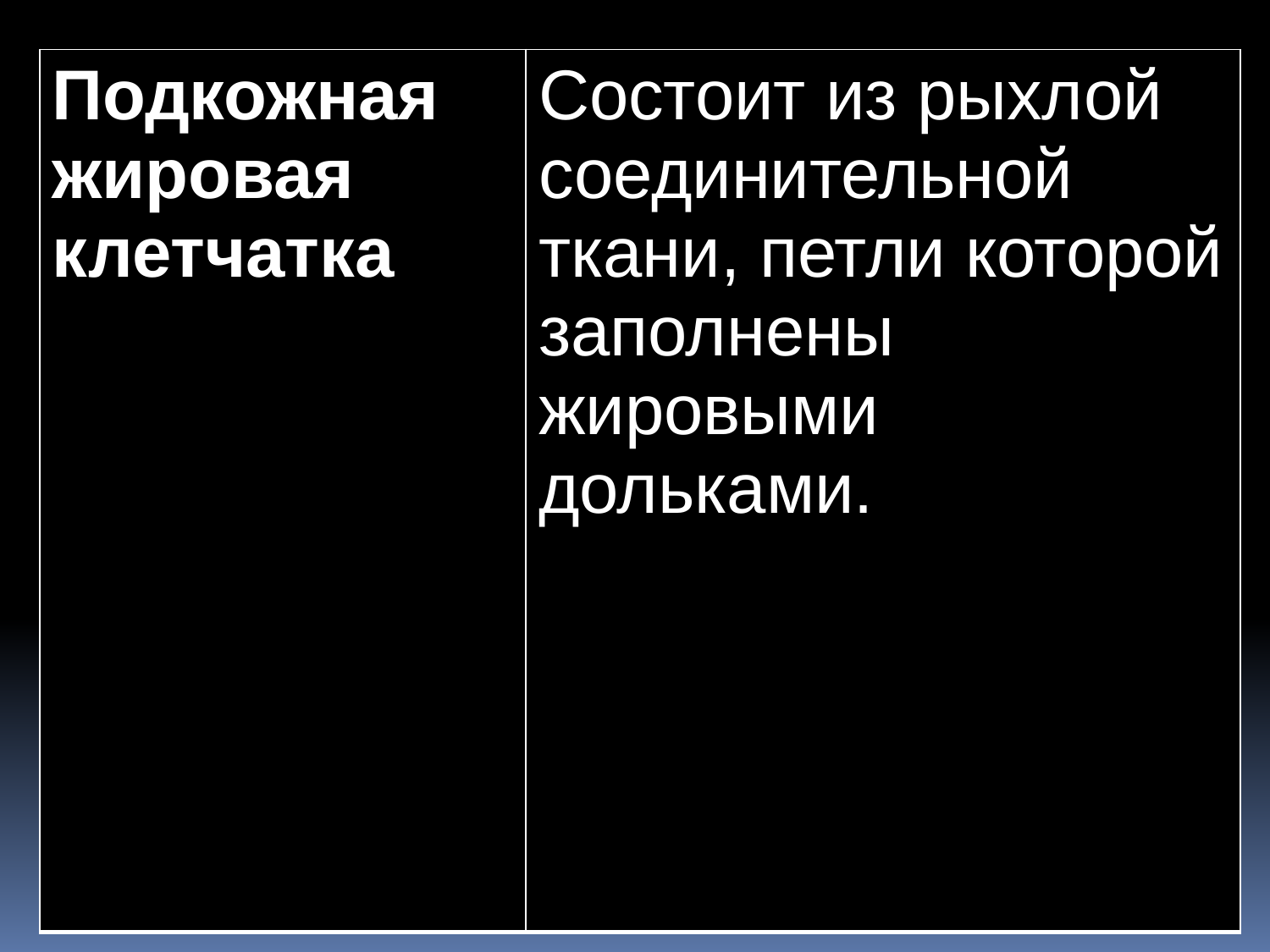

| Подкожная жировая клетчатка | Состоит из рыхлой соединительной ткани, петли которой заполнены жировыми дольками. |
| --- | --- |